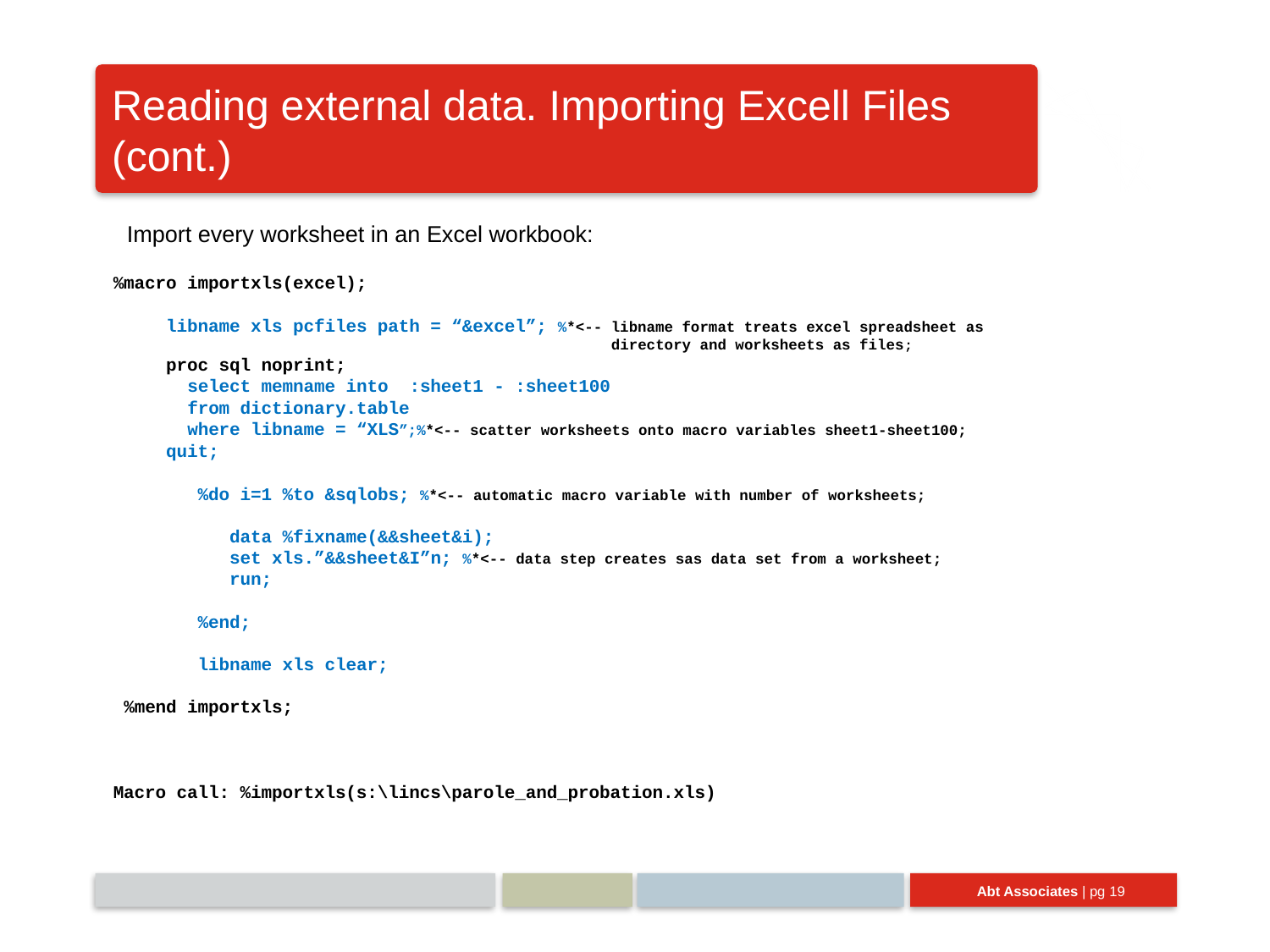

# Reading external data. Importing Excell Files (cont.)
    Import every worksheet in an Excel workbook:

%macro importxls(excel);

     libname xls pcfiles path = “&excel”; %*<-- libname format treats excel spreadsheet as
                                                        directory and worksheets as files;
     proc sql noprint;
       select memname into  :sheet1 - :sheet100
       from dictionary.table
       where libname = “XLS”;%*<-- scatter worksheets onto macro variables sheet1-sheet100;
     quit;

        %do i=1 %to &sqlobs; %*<-- automatic macro variable with number of worksheets;

           data %fixname(&&sheet&i);
           set xls.”&&sheet&I”n; %*<-- data step creates sas data set from a worksheet;
           run;

        %end;

        libname xls clear;

 %mend importxls;

Macro call: %importxls(s:\lincs\parole_and_probation.xls)